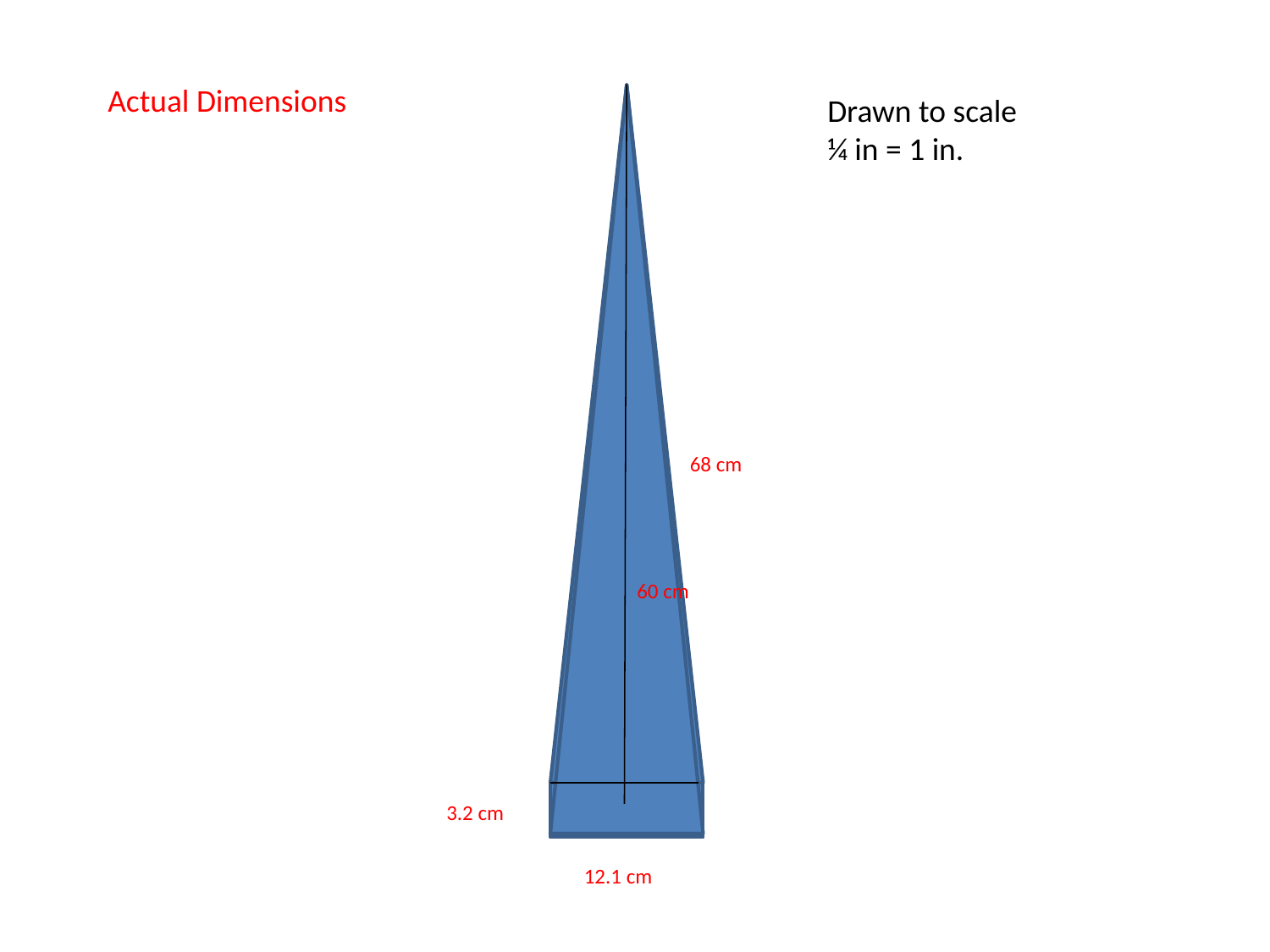

Actual Dimensions

Drawn to scale
¼ in = 1 in.
68 cm
60 cm
3.2 cm
12.1 cm